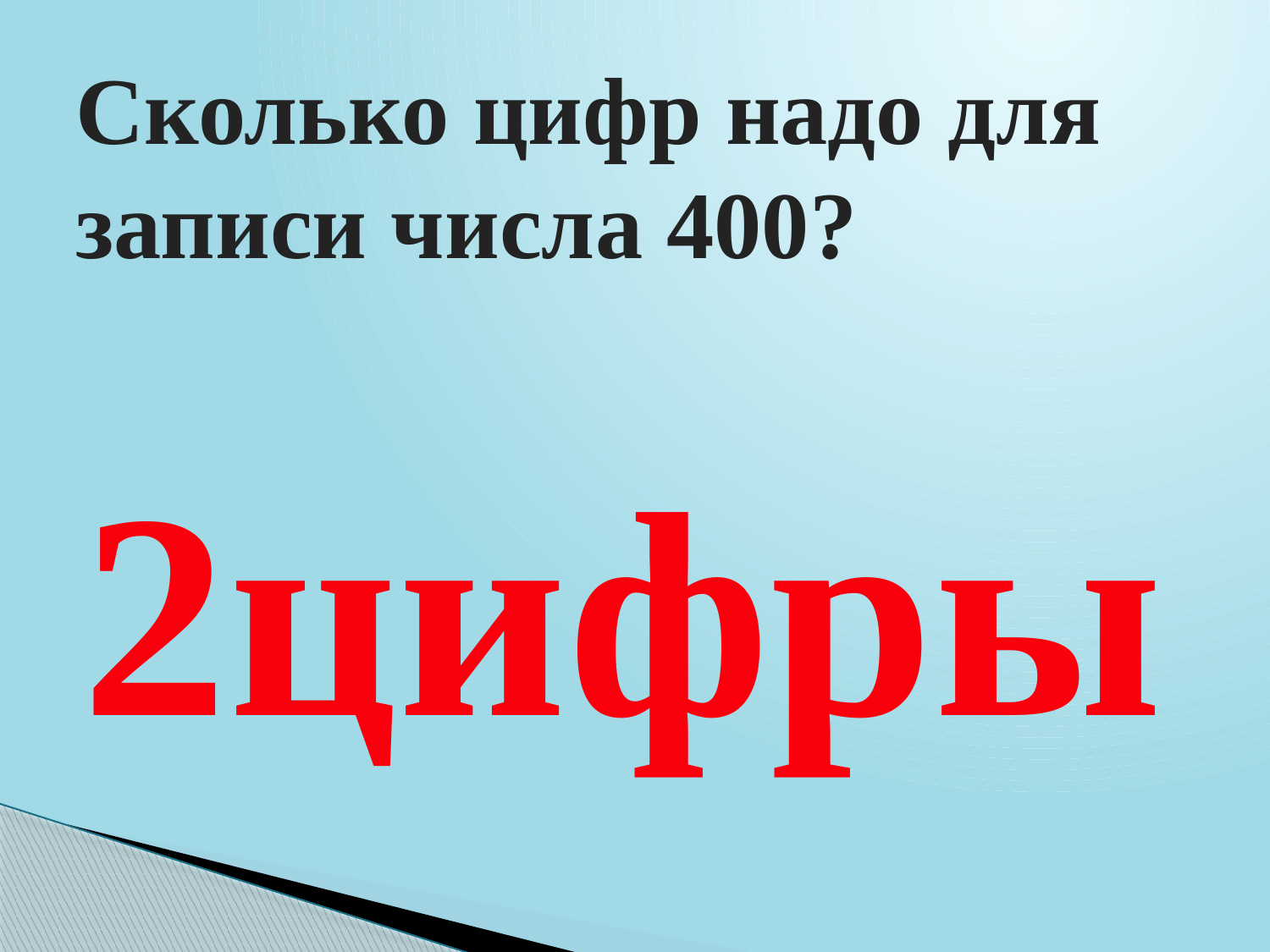

# Сколько цифр надо для записи числа 400?
2цифры